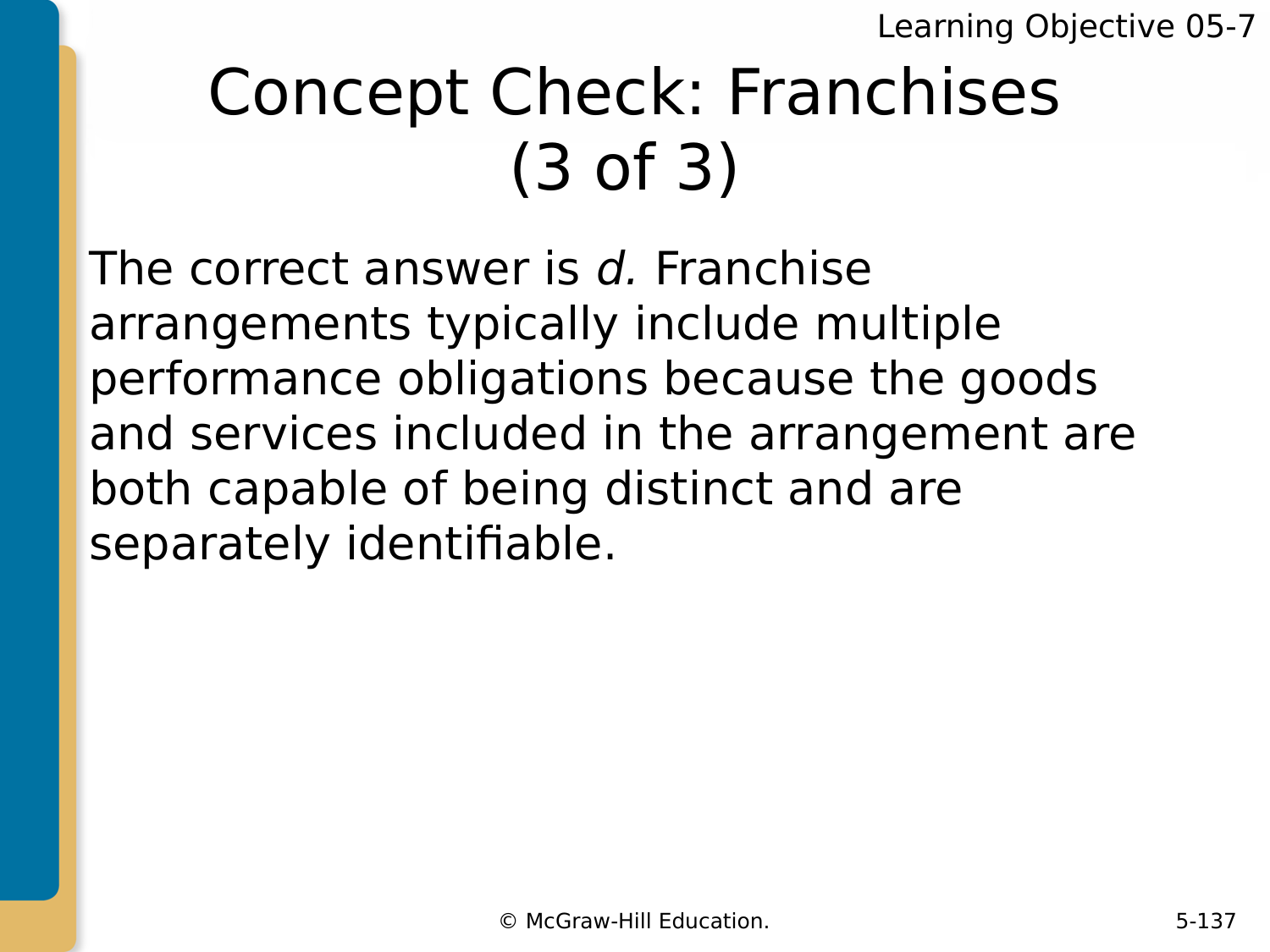

Learning Objective 05-7
# Concept Check: Franchises (3 of 3)
The correct answer is d. Franchise arrangements typically include multiple performance obligations because the goods and services included in the arrangement are both capable of being distinct and are separately identifiable.